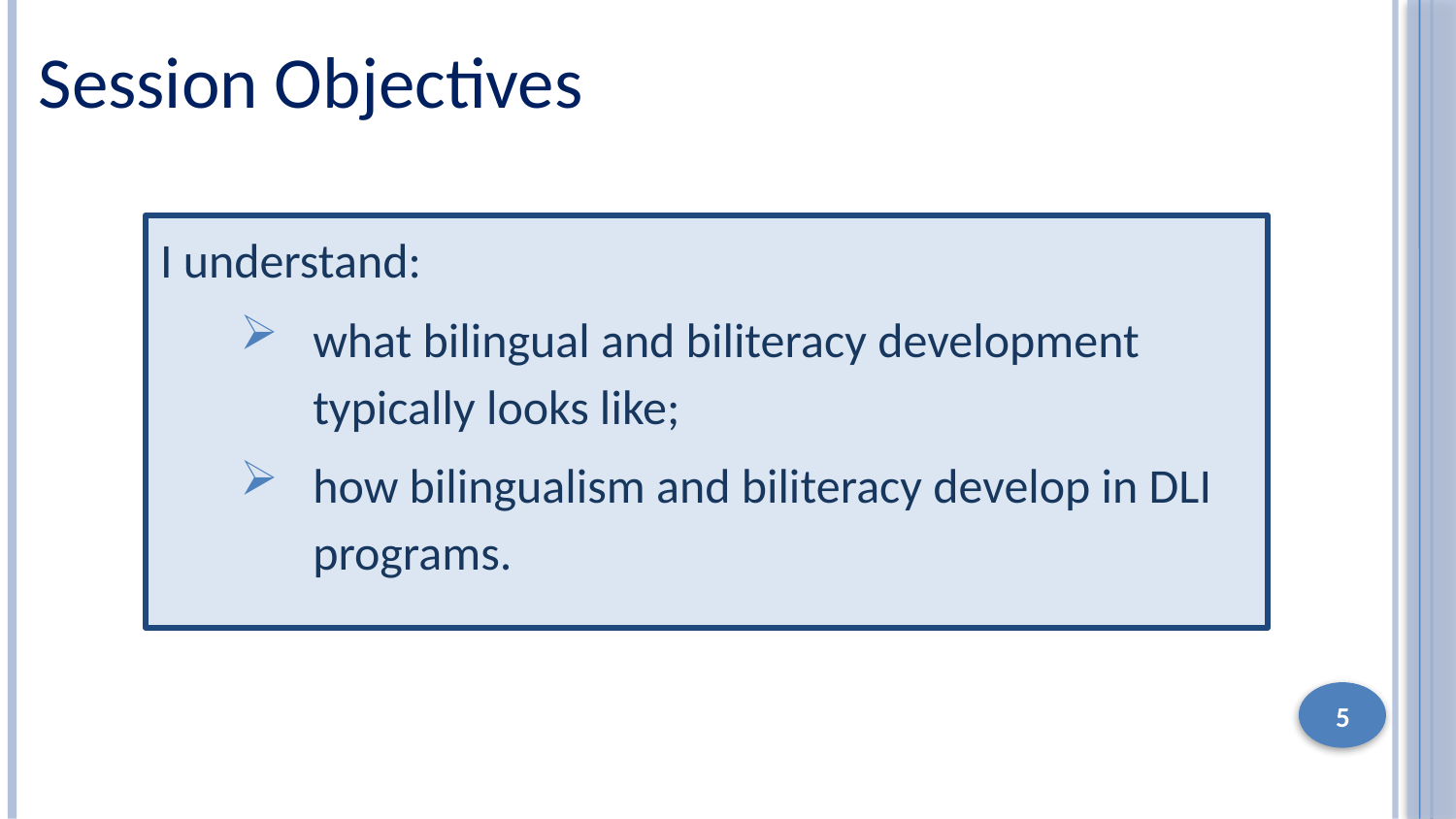

Session Objectives
I understand:
what bilingual and biliteracy development typically looks like;
how bilingualism and biliteracy develop in DLI programs.
5